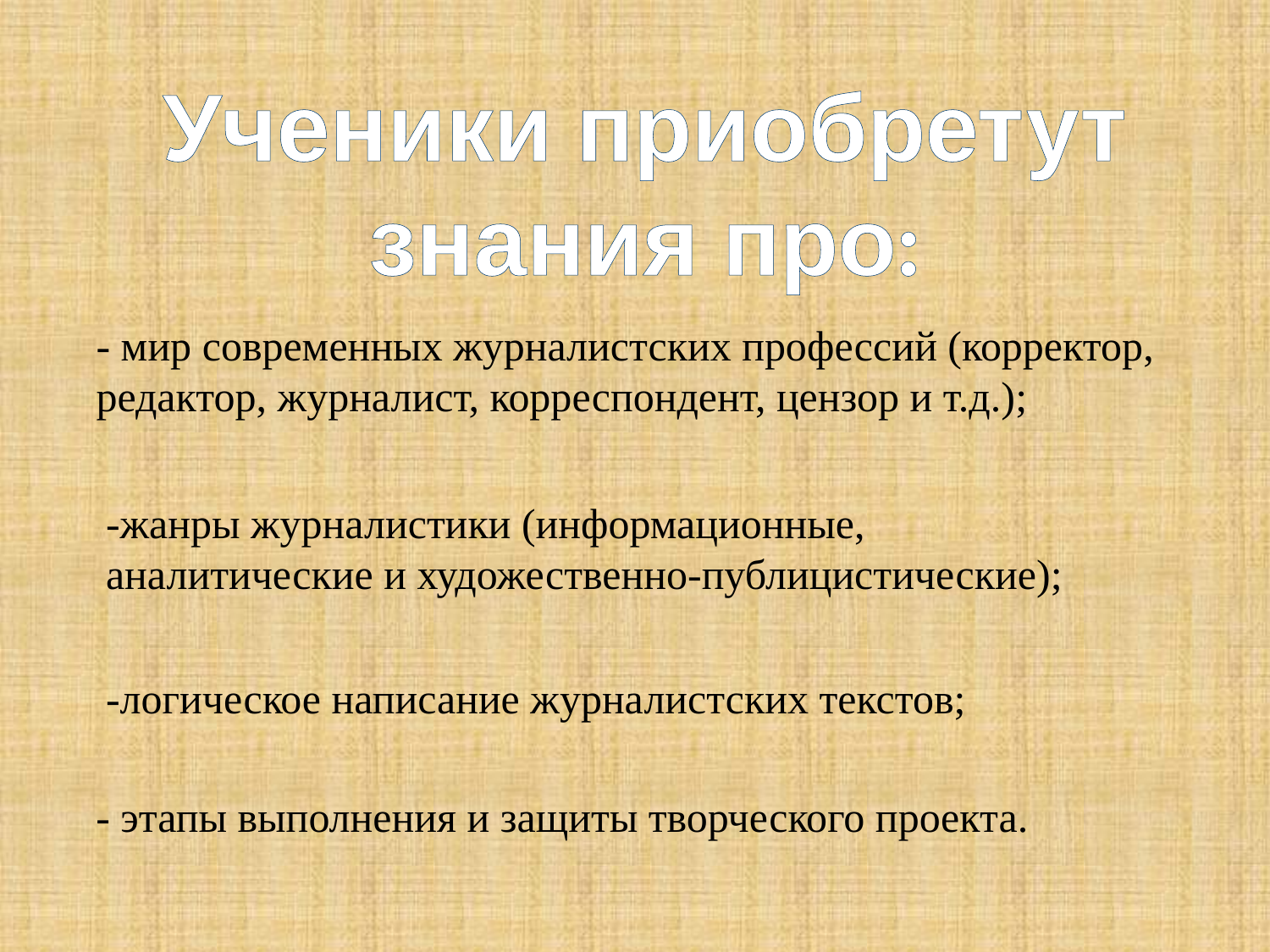

Ученики приобретут знания про:
- мир современных журналистских профессий (корректор, редактор, журналист, корреспондент, цензор и т.д.);
-жанры журналистики (информационные, аналитические и художественно-публицистические);
-логическое написание журналистских текстов;
- этапы выполнения и защиты творческого проекта.